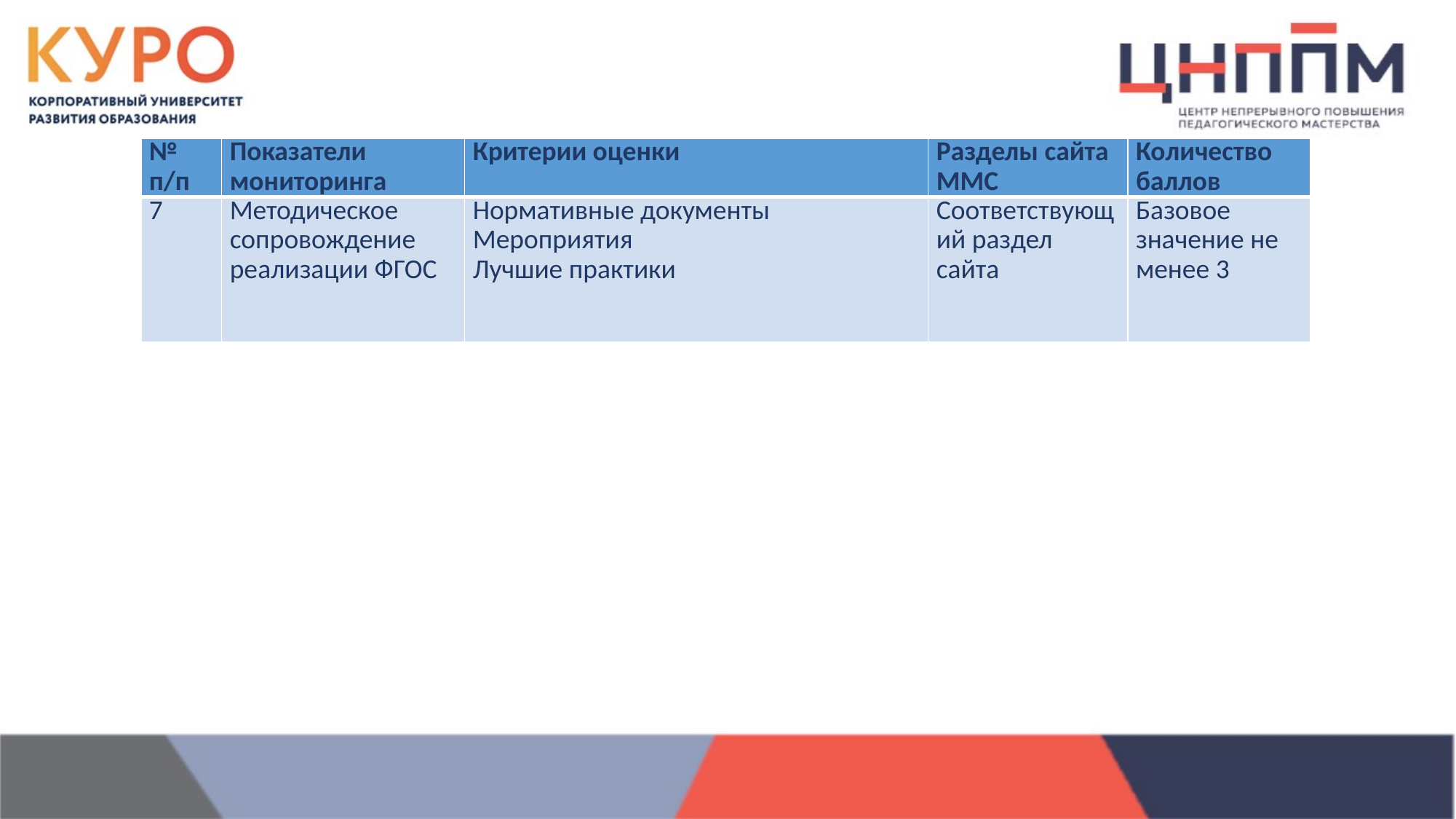

| № п/п | Показатели мониторинга | Критерии оценки | Разделы сайта ММС | Количество баллов |
| --- | --- | --- | --- | --- |
| 7 | Методическое сопровождение реализации ФГОС | Нормативные документы Мероприятия Лучшие практики | Соответствующий раздел сайта | Базовое значение не менее 3 |